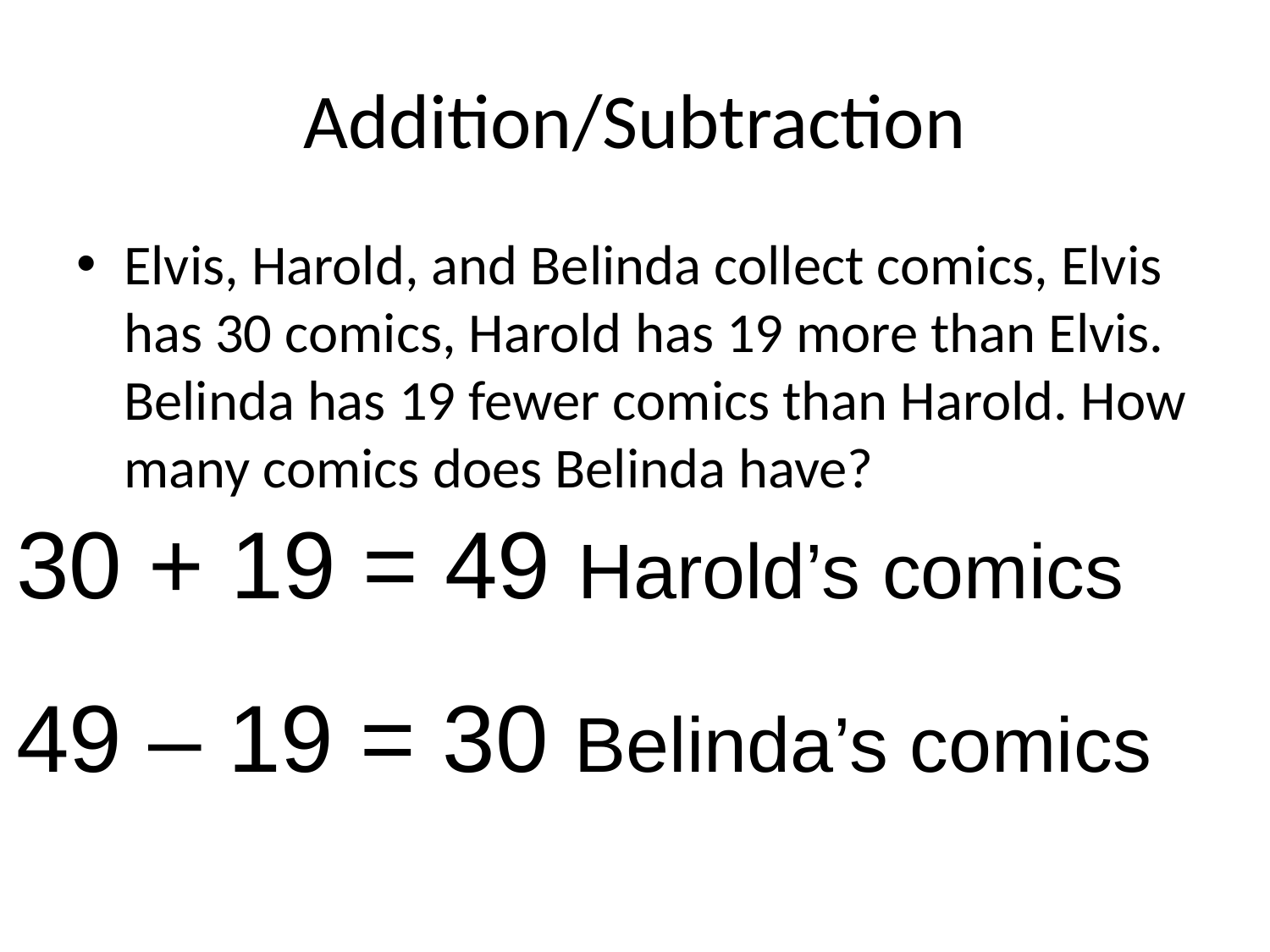

# Addition/Subtraction
Elvis, Harold, and Belinda collect comics, Elvis has 30 comics, Harold has 19 more than Elvis. Belinda has 19 fewer comics than Harold. How many comics does Belinda have?
30 + 19 = 49 Harold’s comics

49 – 19 = 30 Belinda’s comics